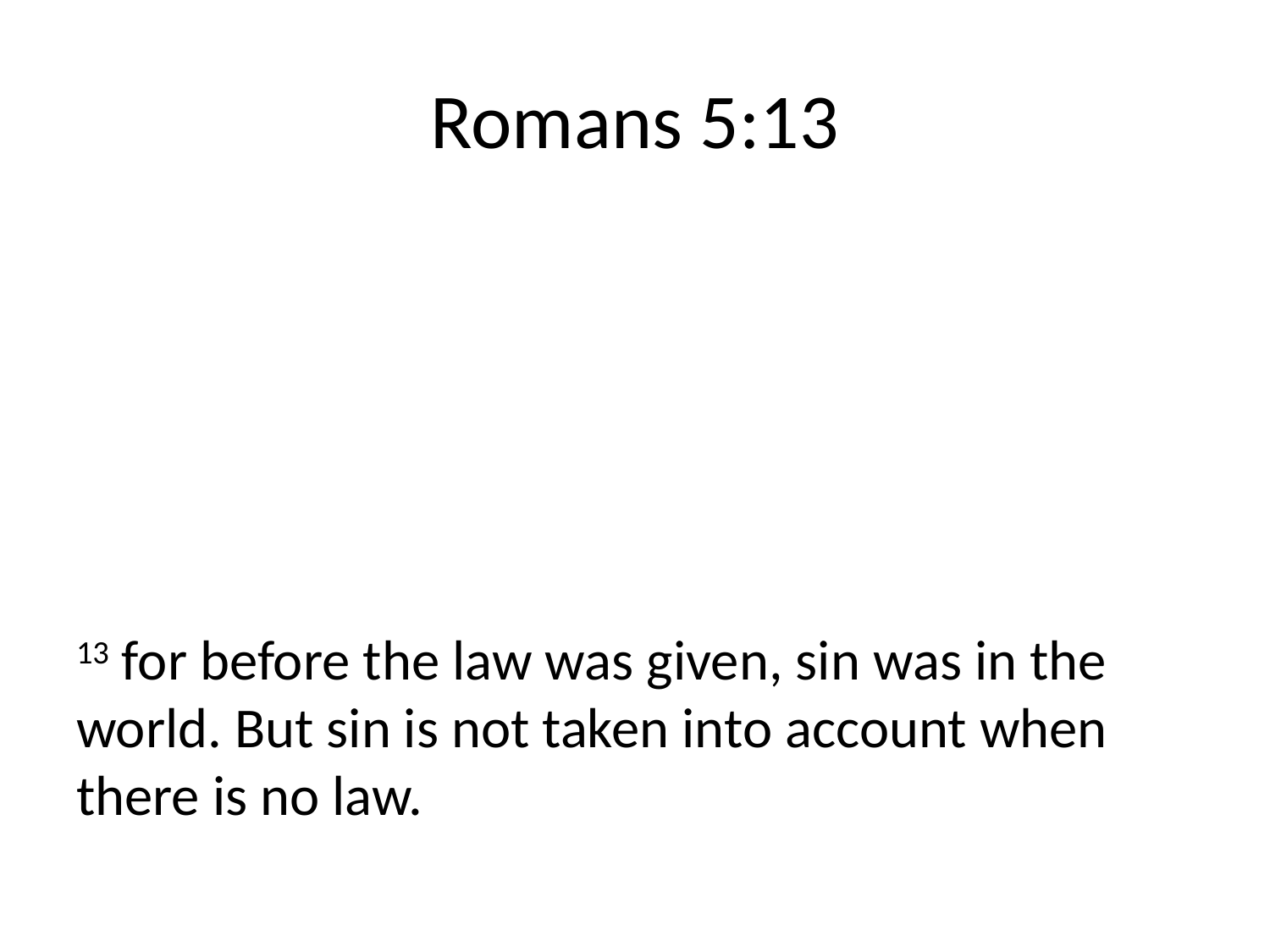

# Romans 5:13

13 for before the law was given, sin was in the world. But sin is not taken into account when there is no law.